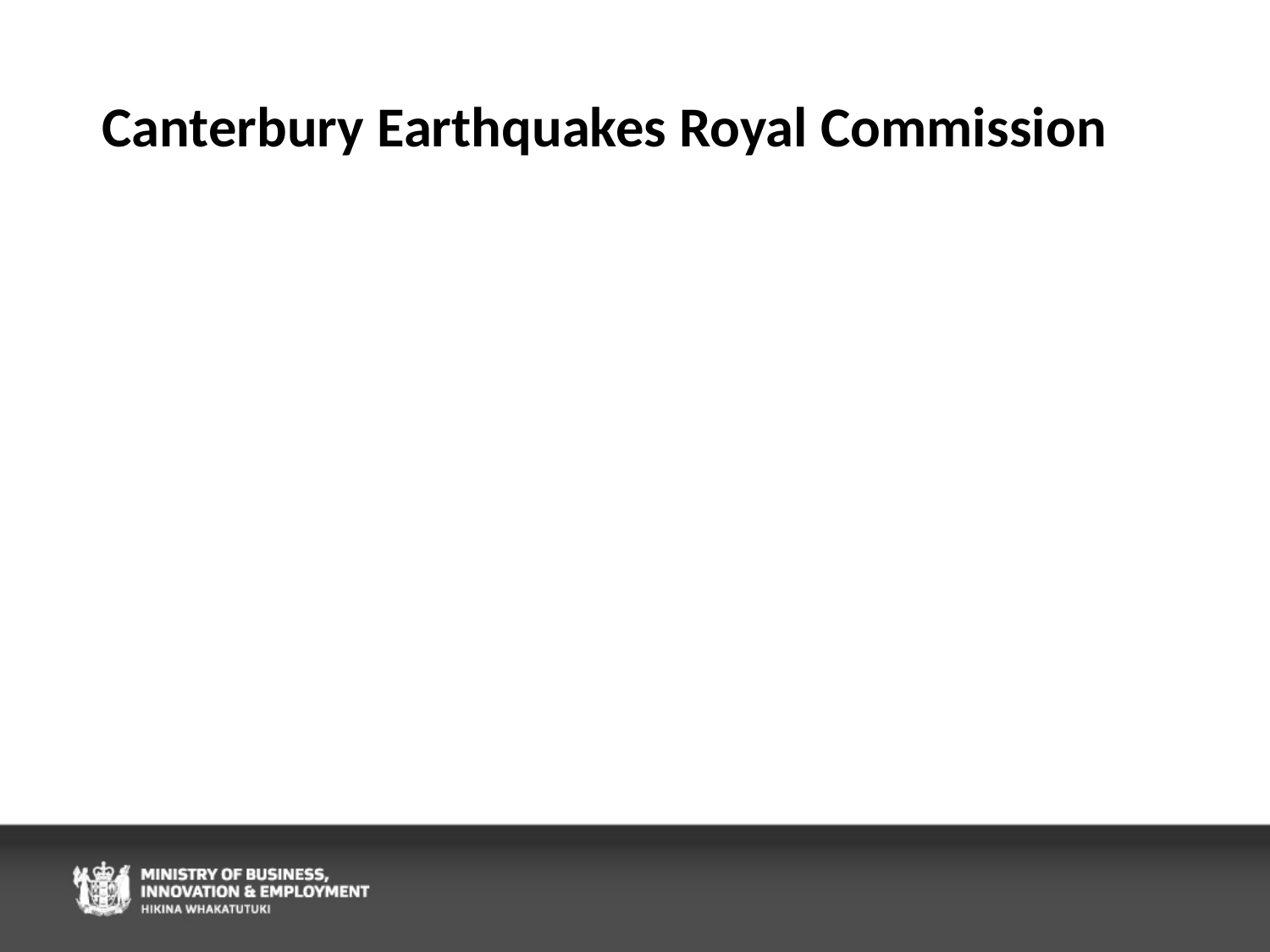

# Canterbury Earthquakes Royal Commission
189 recommendations
MBIE is responsible for 177
Many involve changes to the law
Several involve significant research
Overall a five year+ timeframe
Multiple stakeholders involved